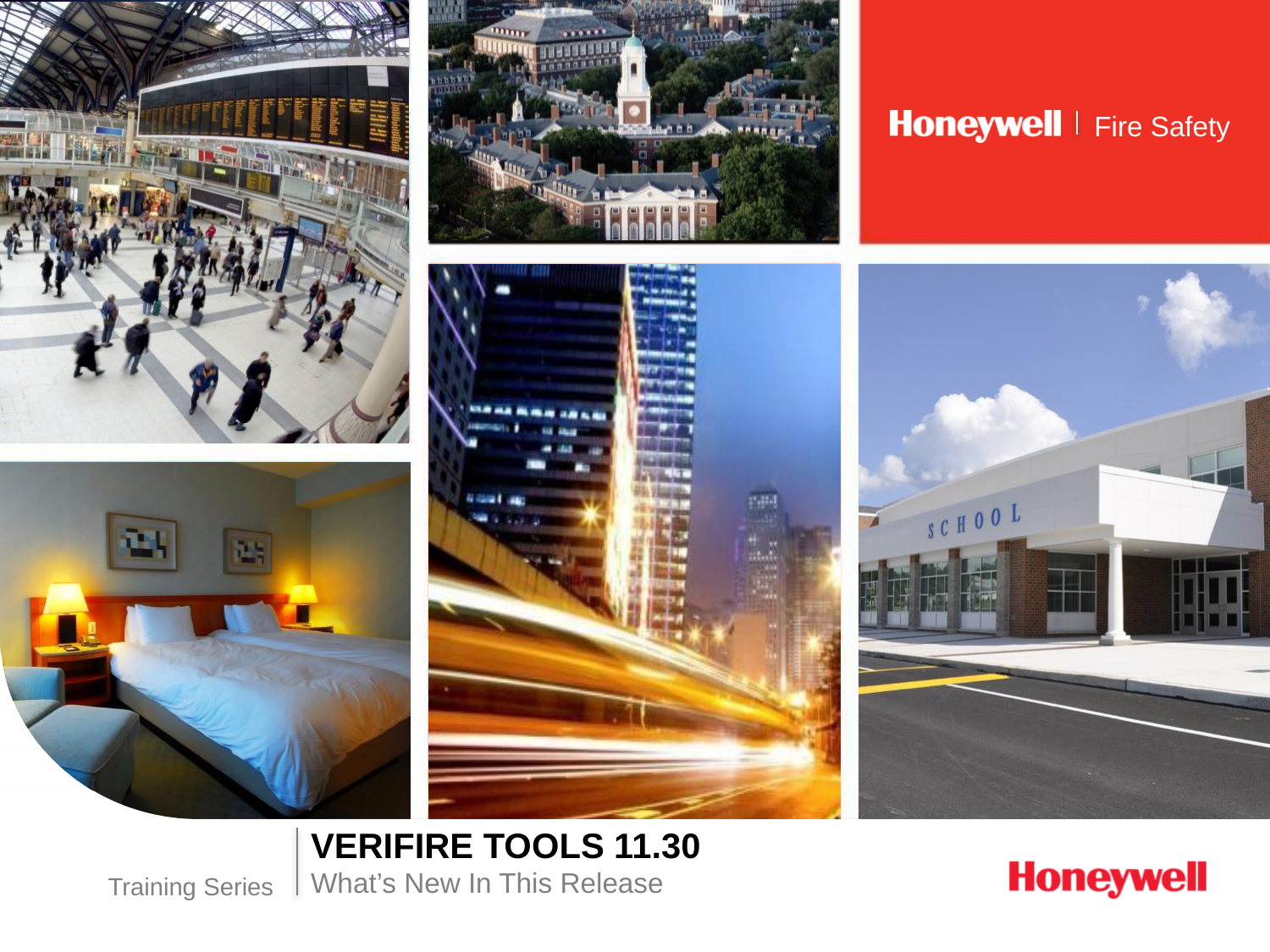

VeriFire Tools 11.30
What’s New In This Release
Training Series